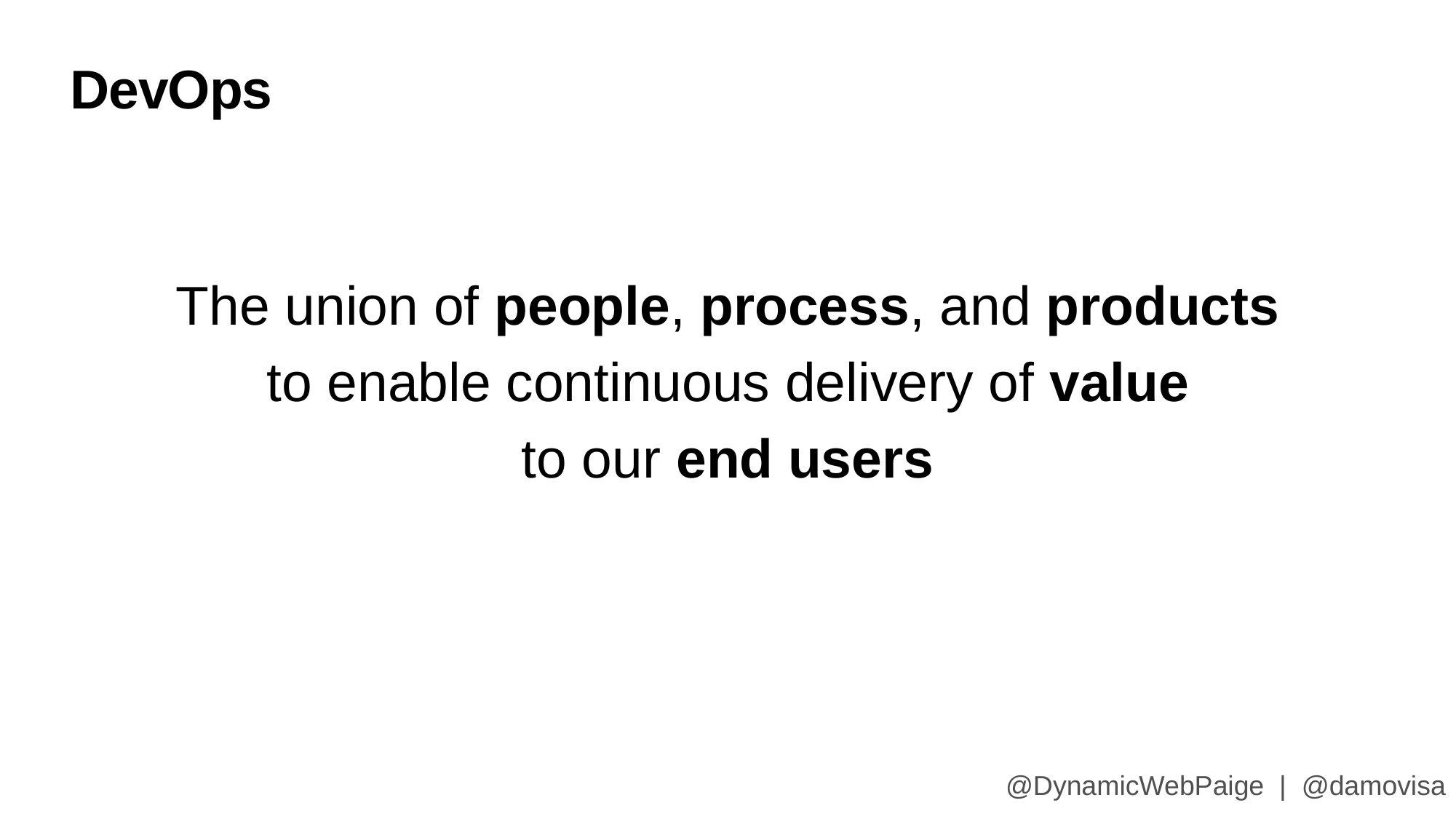

# DevOps
The union of people, process, and products
to enable continuous delivery of value
to our end users